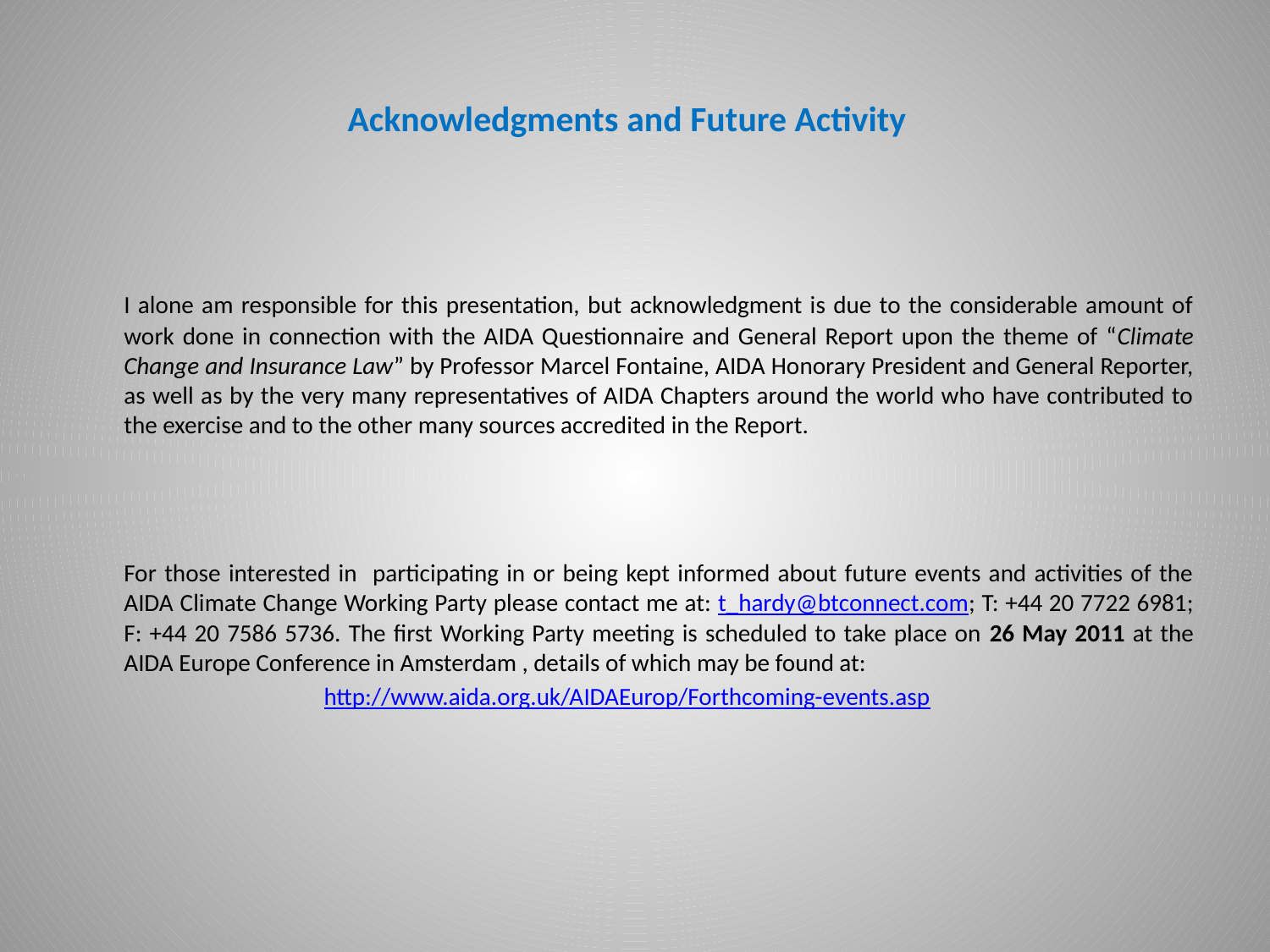

# Acknowledgments and Future Activity

	I alone am responsible for this presentation, but acknowledgment is due to the considerable amount of work done in connection with the AIDA Questionnaire and General Report upon the theme of “Climate Change and Insurance Law” by Professor Marcel Fontaine, AIDA Honorary President and General Reporter, as well as by the very many representatives of AIDA Chapters around the world who have contributed to the exercise and to the other many sources accredited in the Report.

	For those interested in  participating in or being kept informed about future events and activities of the AIDA Climate Change Working Party please contact me at: t_hardy@btconnect.com; T: +44 20 7722 6981; F: +44 20 7586 5736. The first Working Party meeting is scheduled to take place on 26 May 2011 at the AIDA Europe Conference in Amsterdam , details of which may be found at:
                                             http://www.aida.org.uk/AIDAEurop/Forthcoming-events.asp